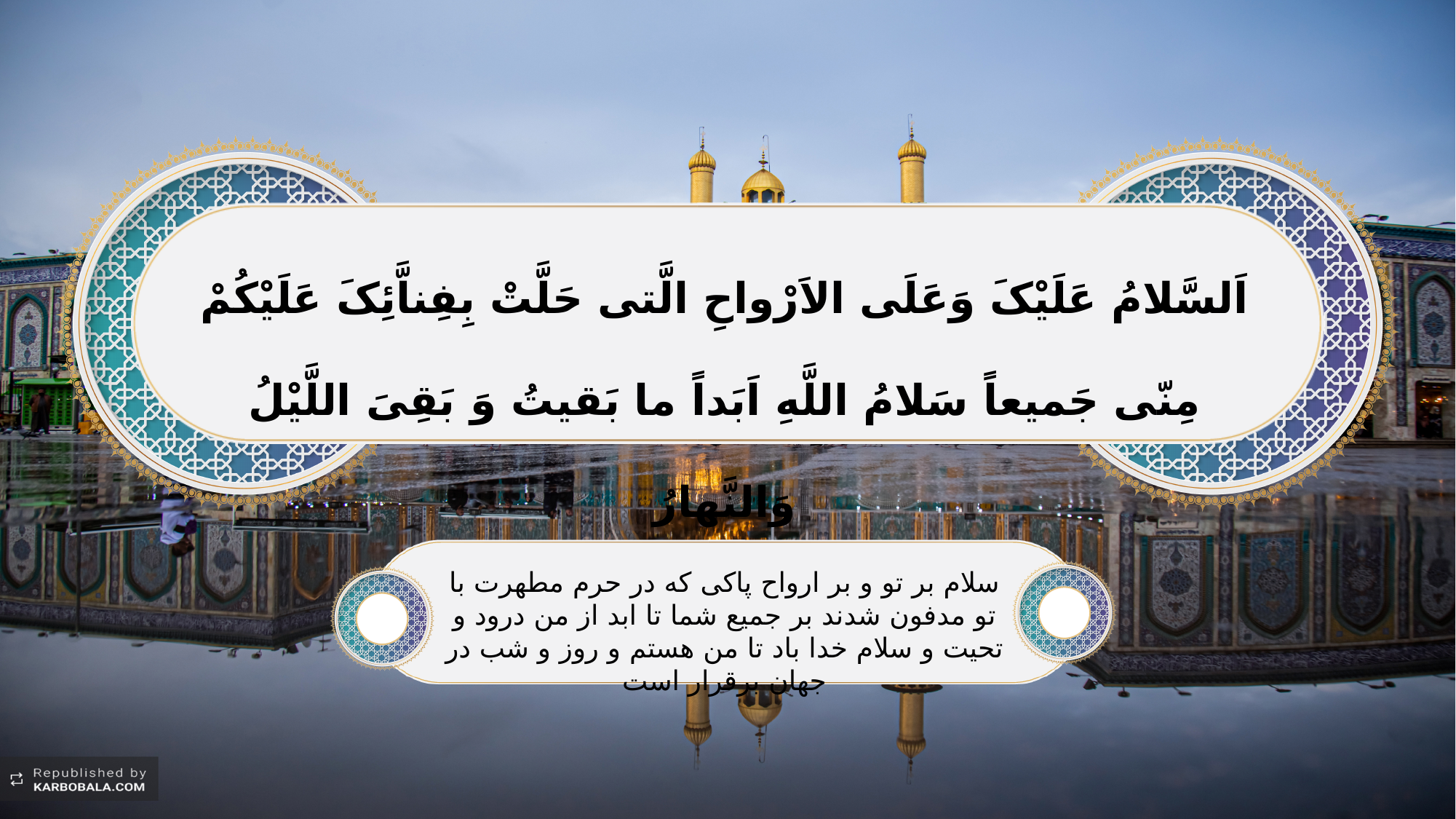

اَلسَّلامُ عَلَیْکَ وَعَلَی الاَرْواحِ الَّتی حَلَّتْ بِفِناَّئِکَ عَلَیْکُمْ مِنّی جَمیعاً سَلامُ اللَّهِ اَبَداً ما بَقیتُ وَ بَقِیَ اللَّیْلُ وَالنَّهارُ
سلام بر تو و بر ارواح پاکی که در حرم مطهرت با تو مدفون شدند بر جمیع شما تا ابد از من درود و تحیت و سلام خدا باد تا من هستم و روز و شب در جهان برقرار است